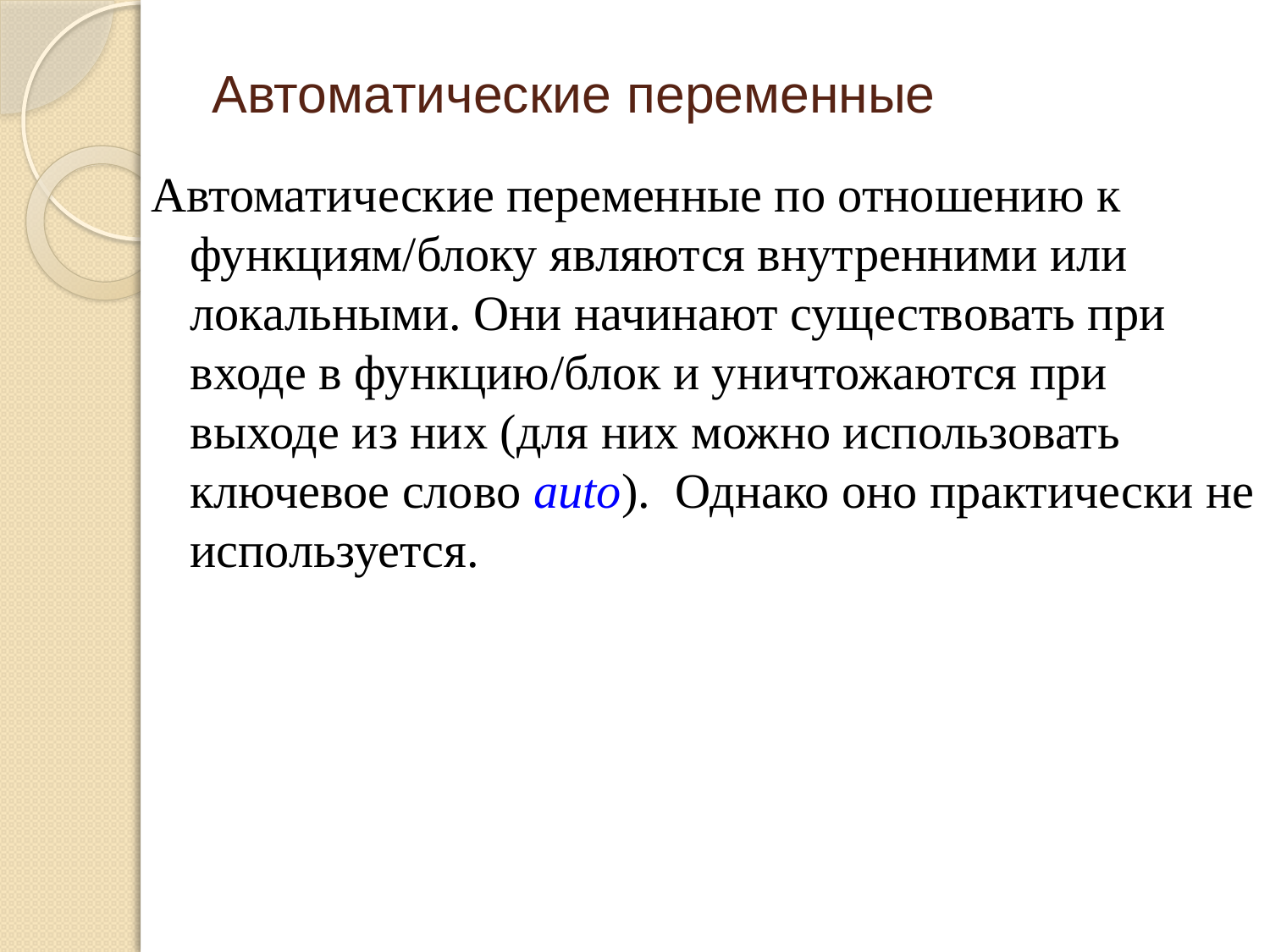

Автоматические переменные
Автоматические переменные по отношению к функциям/блоку являются внутренними или локальными. Они начинают существовать при входе в функцию/блок и уничтожаются при выходе из них (для них можно использовать ключевое слово auto).  Однако оно практически не используется.